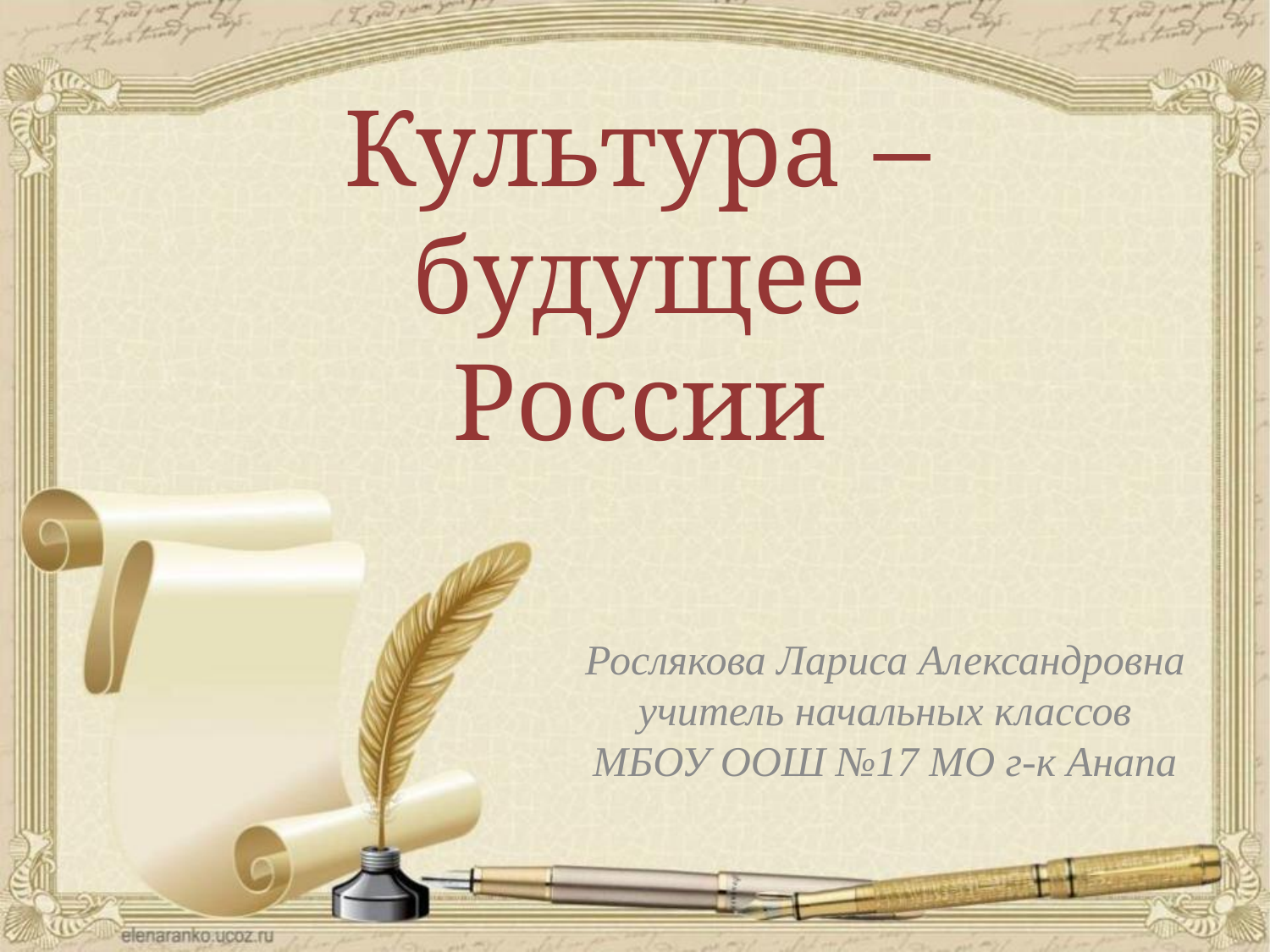

Культура – будущее России
Рослякова Лариса Александровна
учитель начальных классов
МБОУ ООШ №17 МО г-к Анапа